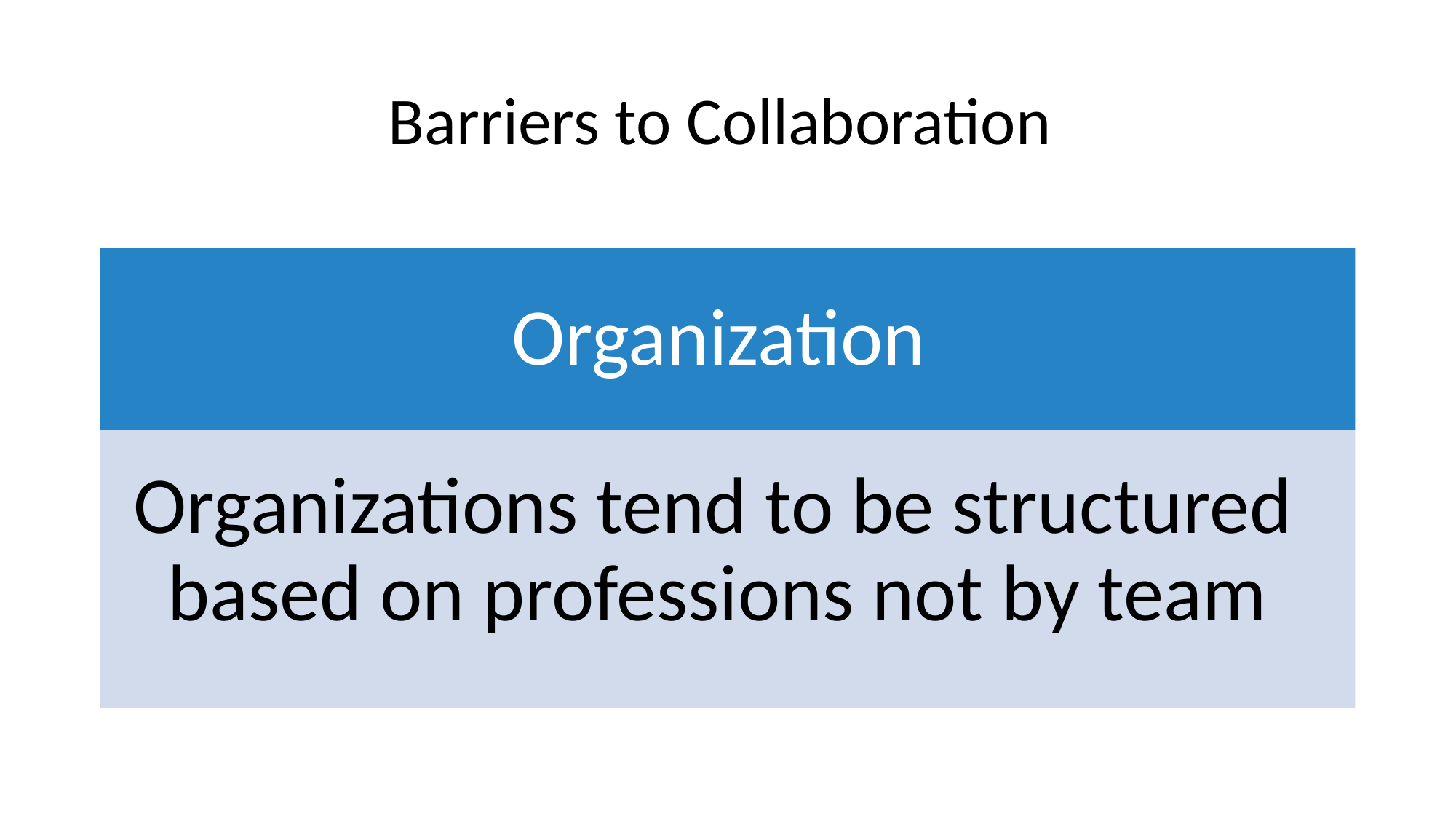

# Barriers to Collaboration
Organization
Organizations tend to be structured based on professions not by team